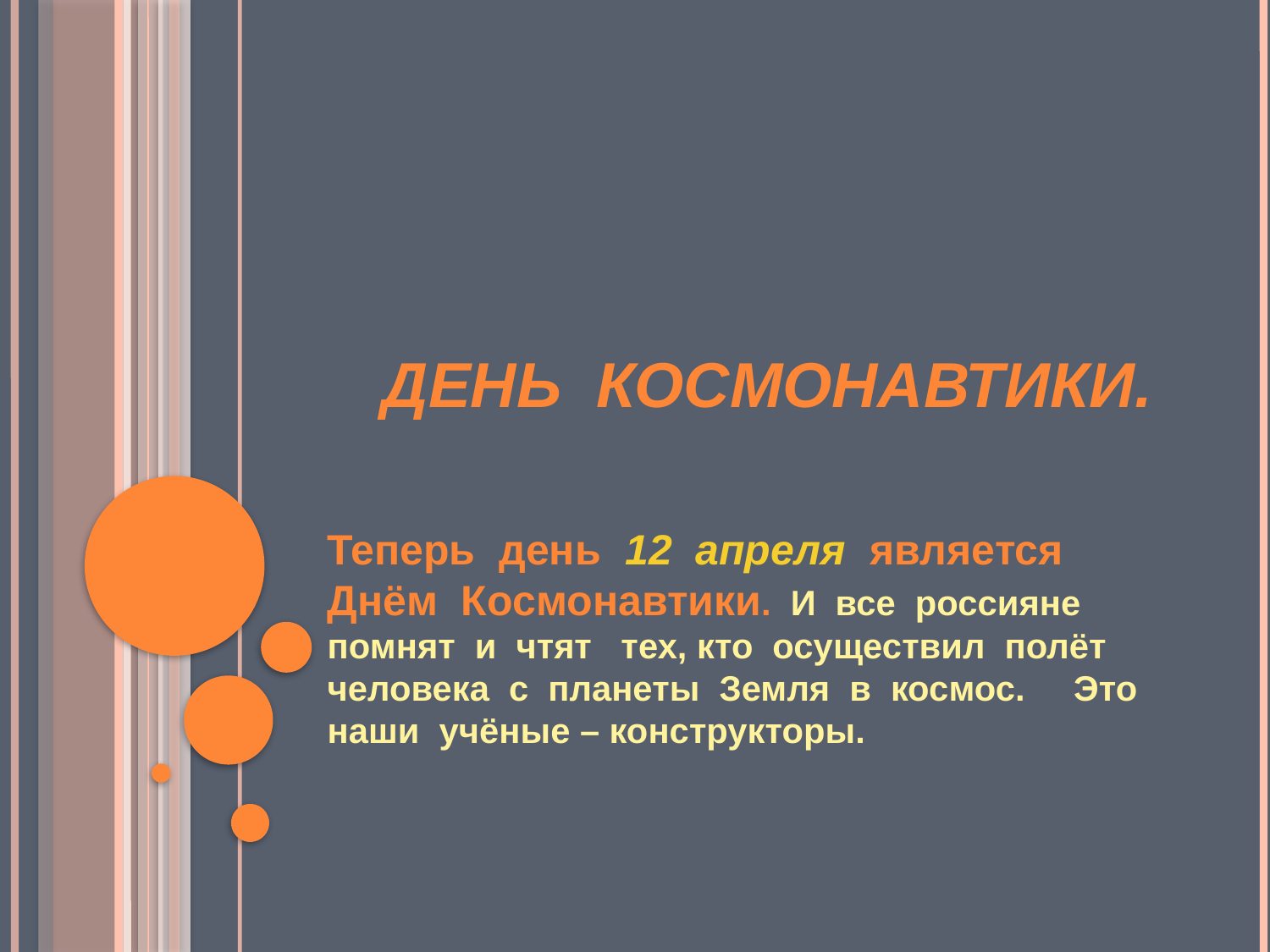

# День  космонавтики.
Теперь  день  12  апреля  является  Днём  Космонавтики.  И  все  россияне  помнят  и  чтят   тех, кто  осуществил  полёт  человека  с  планеты  Земля  в  космос.     Это наши  учёные – конструкторы.